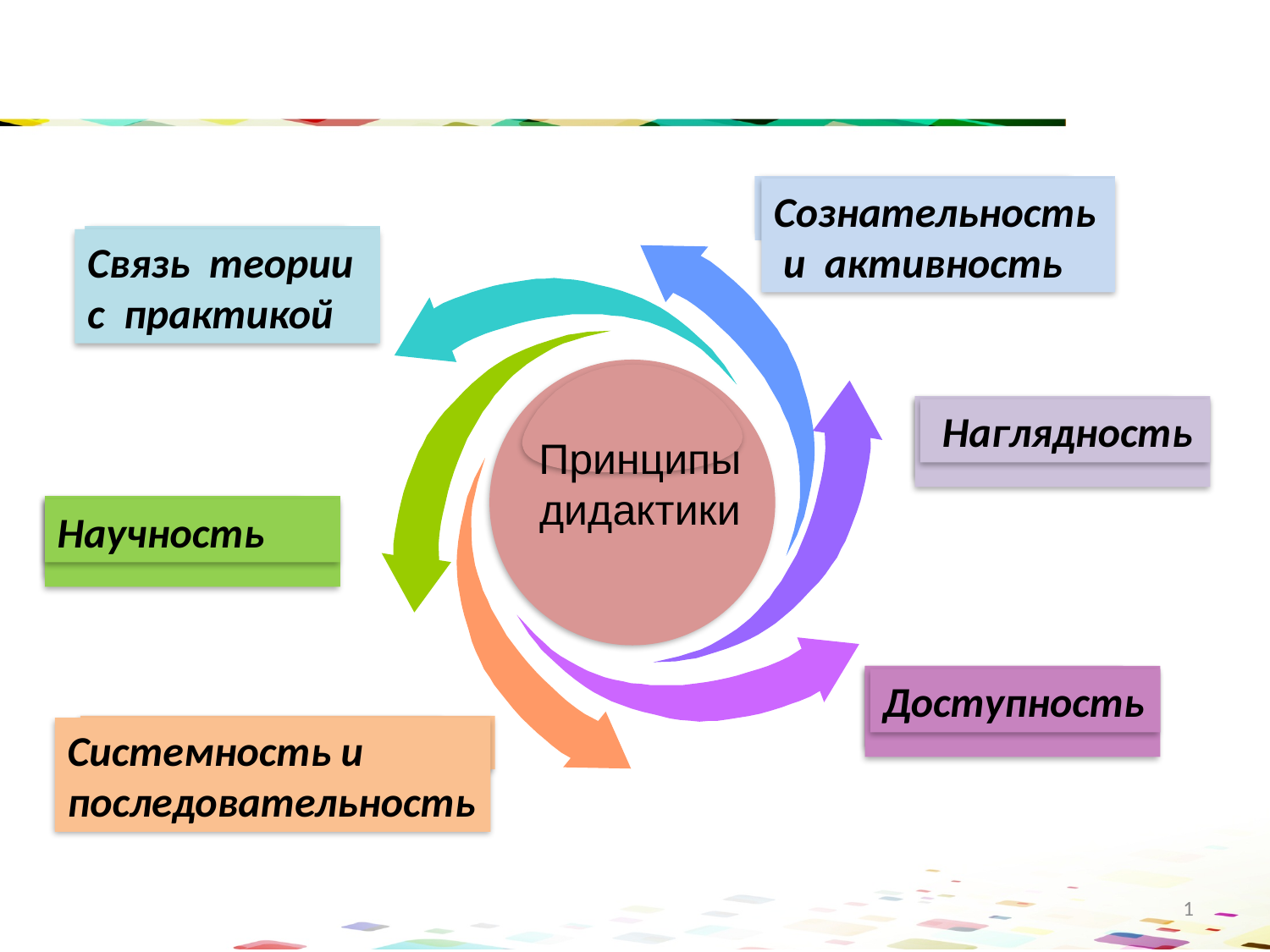

Сознательность  и  активность

Связь  теории  с  практикой

Add Your Text

Add Your Text

 Наглядность

Принципы
дидактики

Научность

Add Your Text

Доступность

Системность и последовательность
1